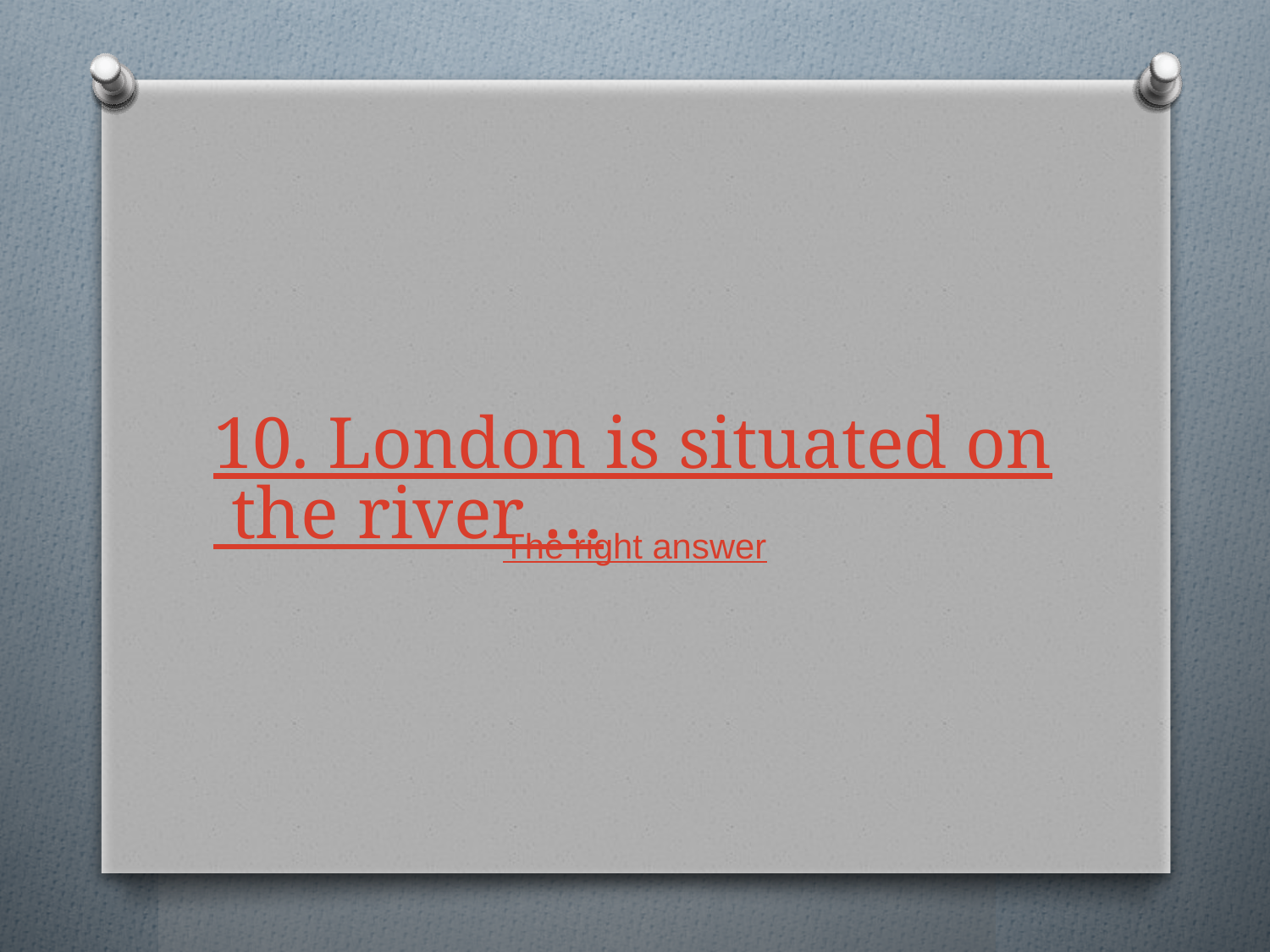

# 10. London is situated on the river …
The right answer